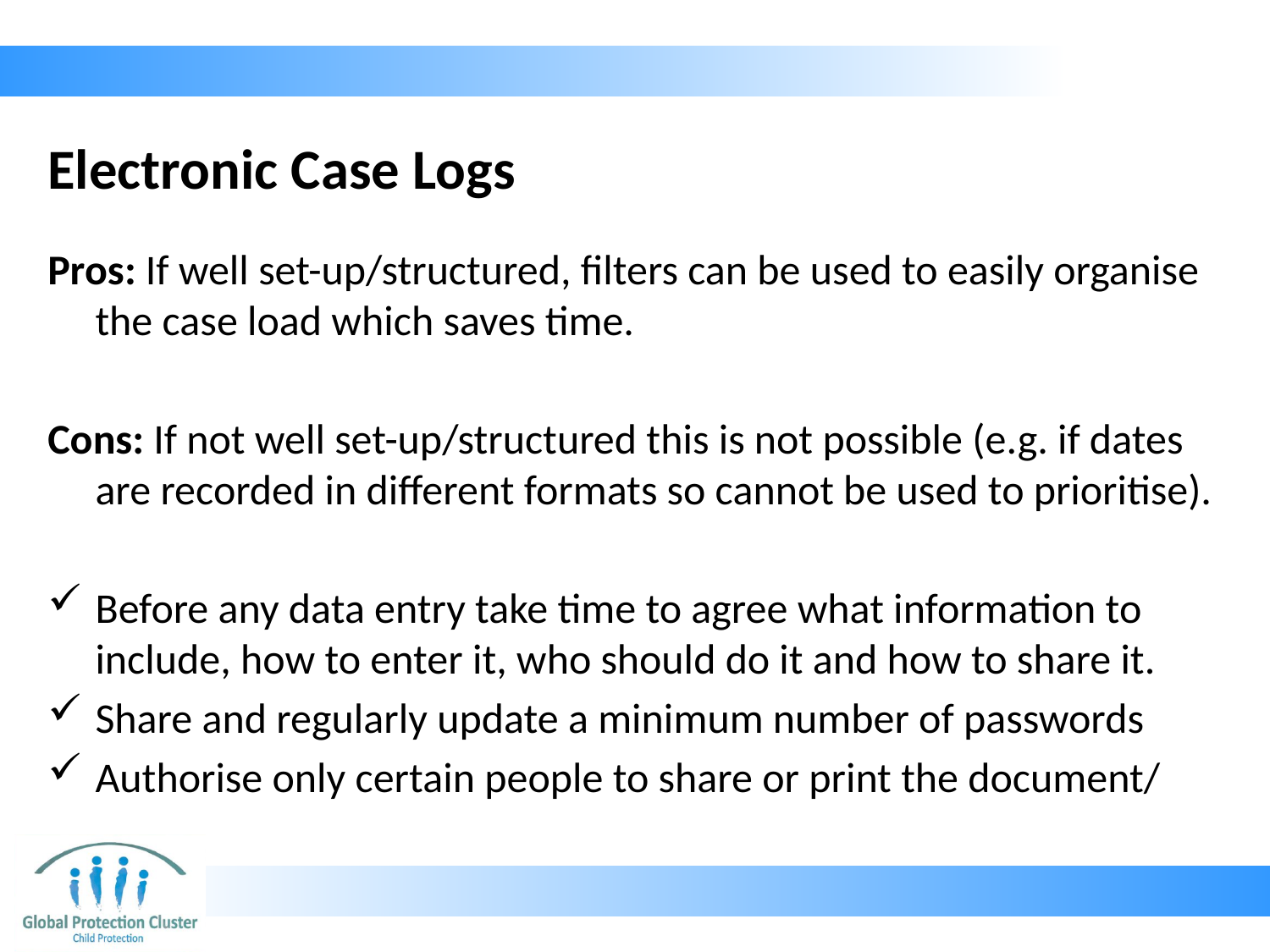

# Electronic Case Logs
Pros: If well set-up/structured, filters can be used to easily organise the case load which saves time.

Cons: If not well set-up/structured this is not possible (e.g. if dates are recorded in different formats so cannot be used to prioritise).

Before any data entry take time to agree what information to include, how to enter it, who should do it and how to share it.
Share and regularly update a minimum number of passwords
Authorise only certain people to share or print the document/